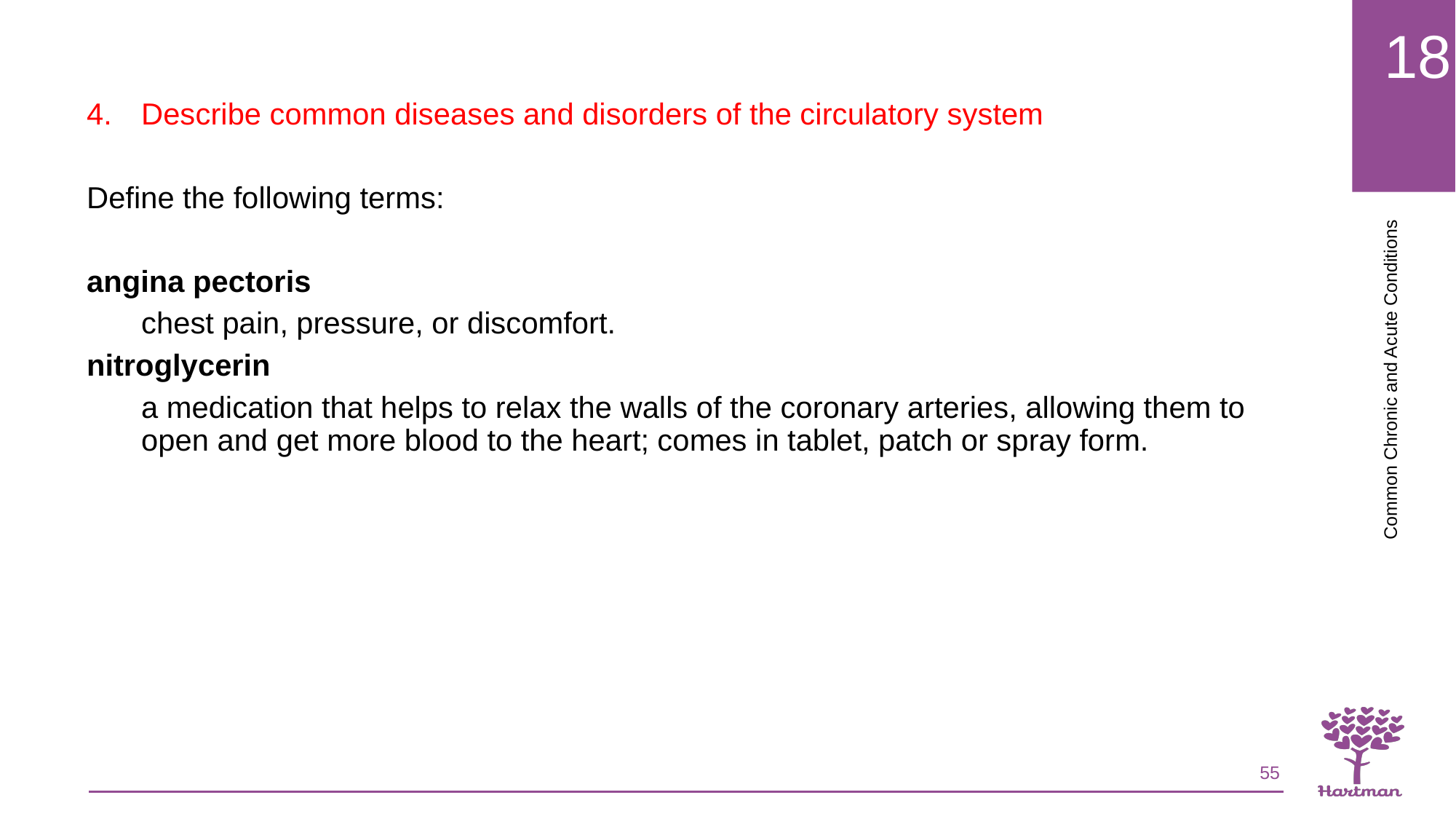

Describe common diseases and disorders of the circulatory system

Define the following terms:

angina pectoris
chest pain, pressure, or discomfort.
nitroglycerin
a medication that helps to relax the walls of the coronary arteries, allowing them to open and get more blood to the heart; comes in tablet, patch or spray form.

55